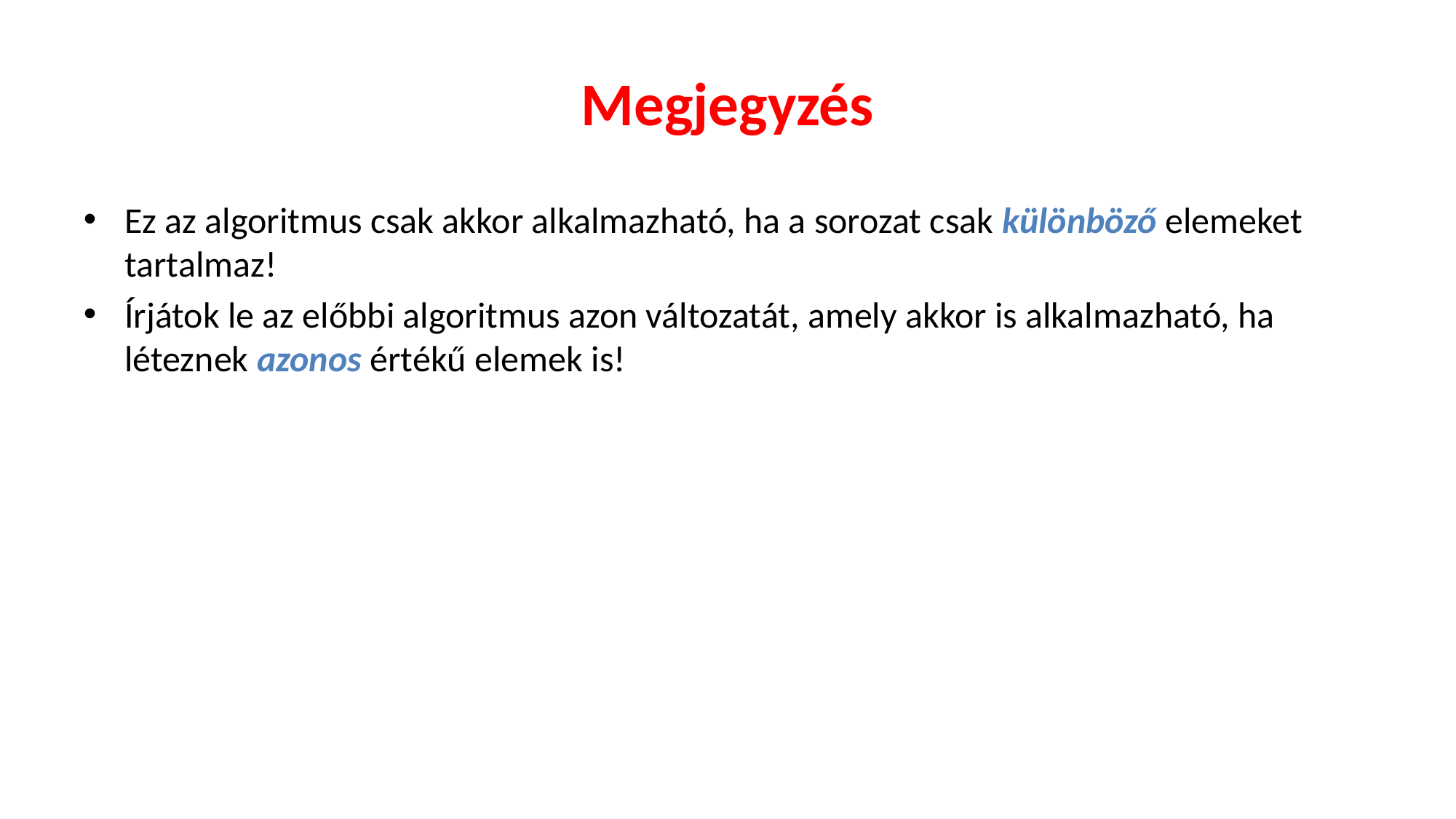

# Megjegyzés
Ez az algoritmus csak akkor alkalmazható, ha a sorozat csak különböző elemeket tartalmaz!
Írjátok le az előbbi algoritmus azon változatát, amely akkor is alkalmazható, ha léteznek azonos értékű elemek is!